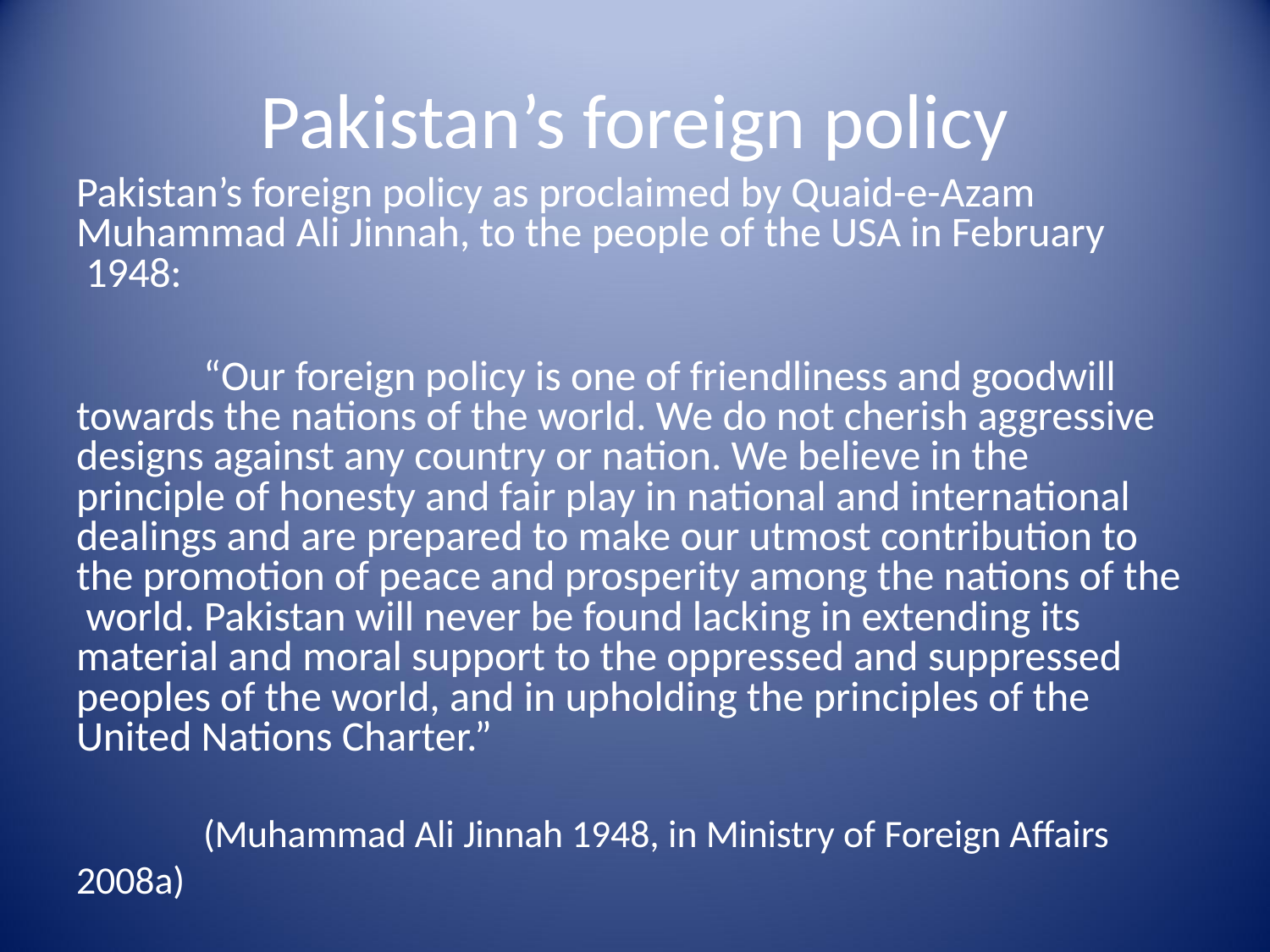

# Pakistan’s foreign policy
Pakistan’s foreign policy as proclaimed by Quaid-e-Azam  Muhammad Ali Jinnah, to the people of the USA in February  1948:
“Our foreign policy is one of friendliness and goodwill  towards the nations of the world. We do not cherish aggressive  designs against any country or nation. We believe in the  principle of honesty and fair play in national and international  dealings and are prepared to make our utmost contribution to  the promotion of peace and prosperity among the nations of the  world. Pakistan will never be found lacking in extending its  material and moral support to the oppressed and suppressed  peoples of the world, and in upholding the principles of the  United Nations Charter.”

(Muhammad Ali Jinnah 1948, in Ministry of Foreign Affairs 2008a)